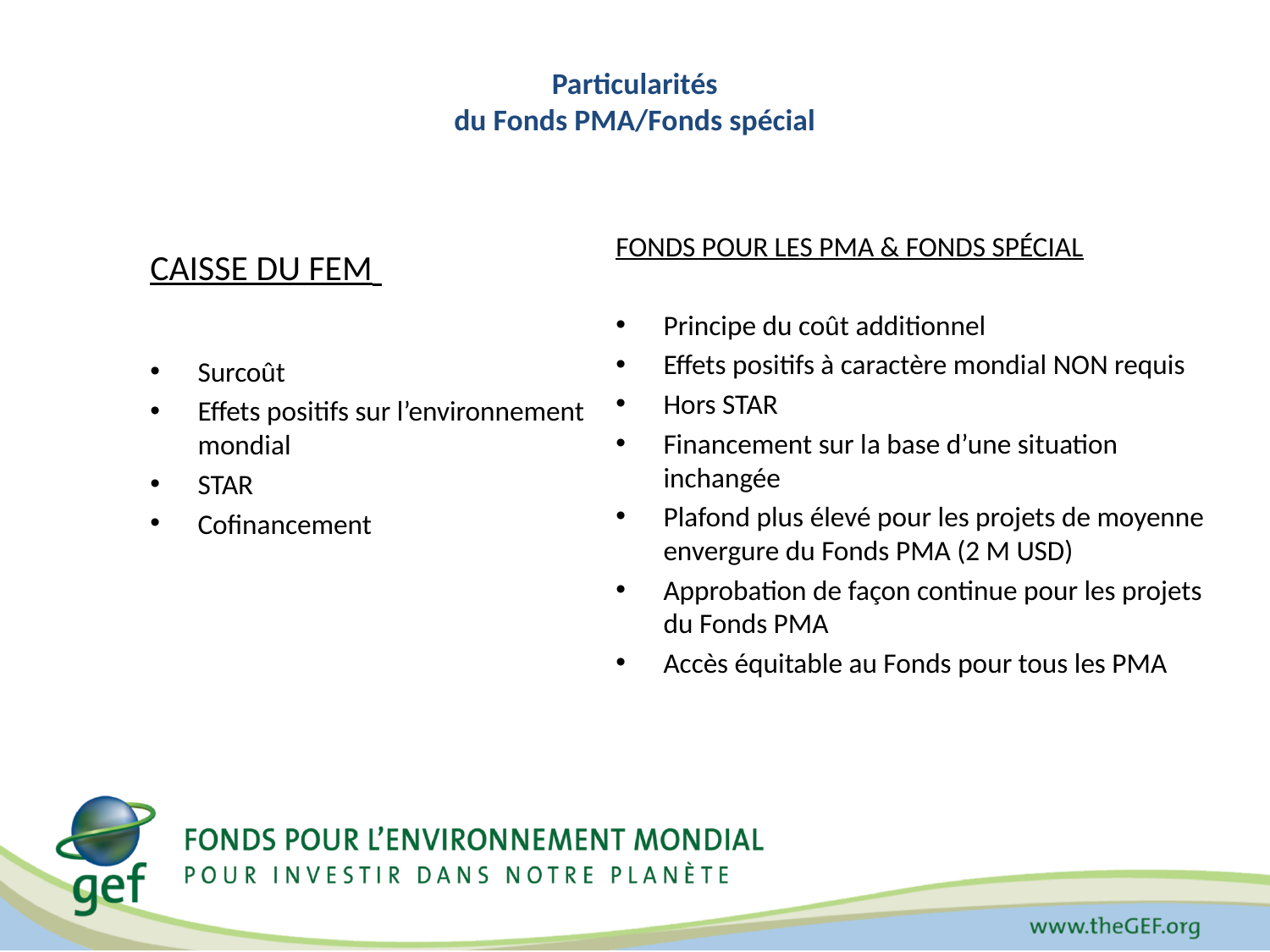

# Particularités du Fonds PMA/Fonds spécial
FONDS POUR LES PMA & FONDS SPÉCIAL

Principe du coût additionnel
Effets positifs à caractère mondial NON requis
Hors STAR
Financement sur la base d’une situation inchangée
Plafond plus élevé pour les projets de moyenne envergure du Fonds PMA (2 M USD)
Approbation de façon continue pour les projets du Fonds PMA
Accès équitable au Fonds pour tous les PMA

CAISSE DU FEM

Surcoût
Effets positifs sur l’environnement mondial
STAR
Cofinancement